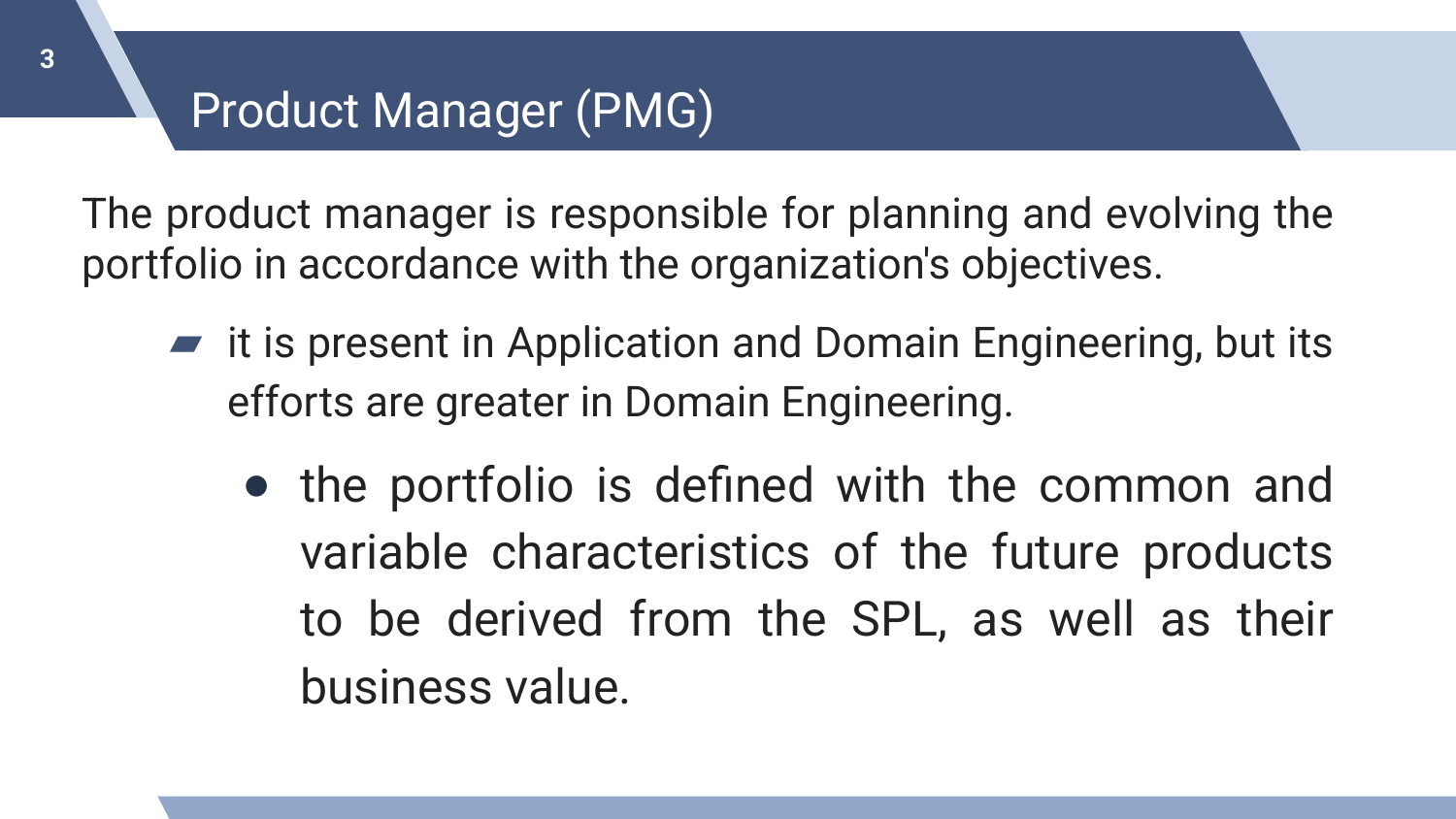

3
# Product Manager (PMG)
The product manager is responsible for planning and evolving the portfolio in accordance with the organization's objectives.
it is present in Application and Domain Engineering, but its efforts are greater in Domain Engineering.
the portfolio is defined with the common and variable characteristics of the future products to be derived from the SPL, as well as their business value.